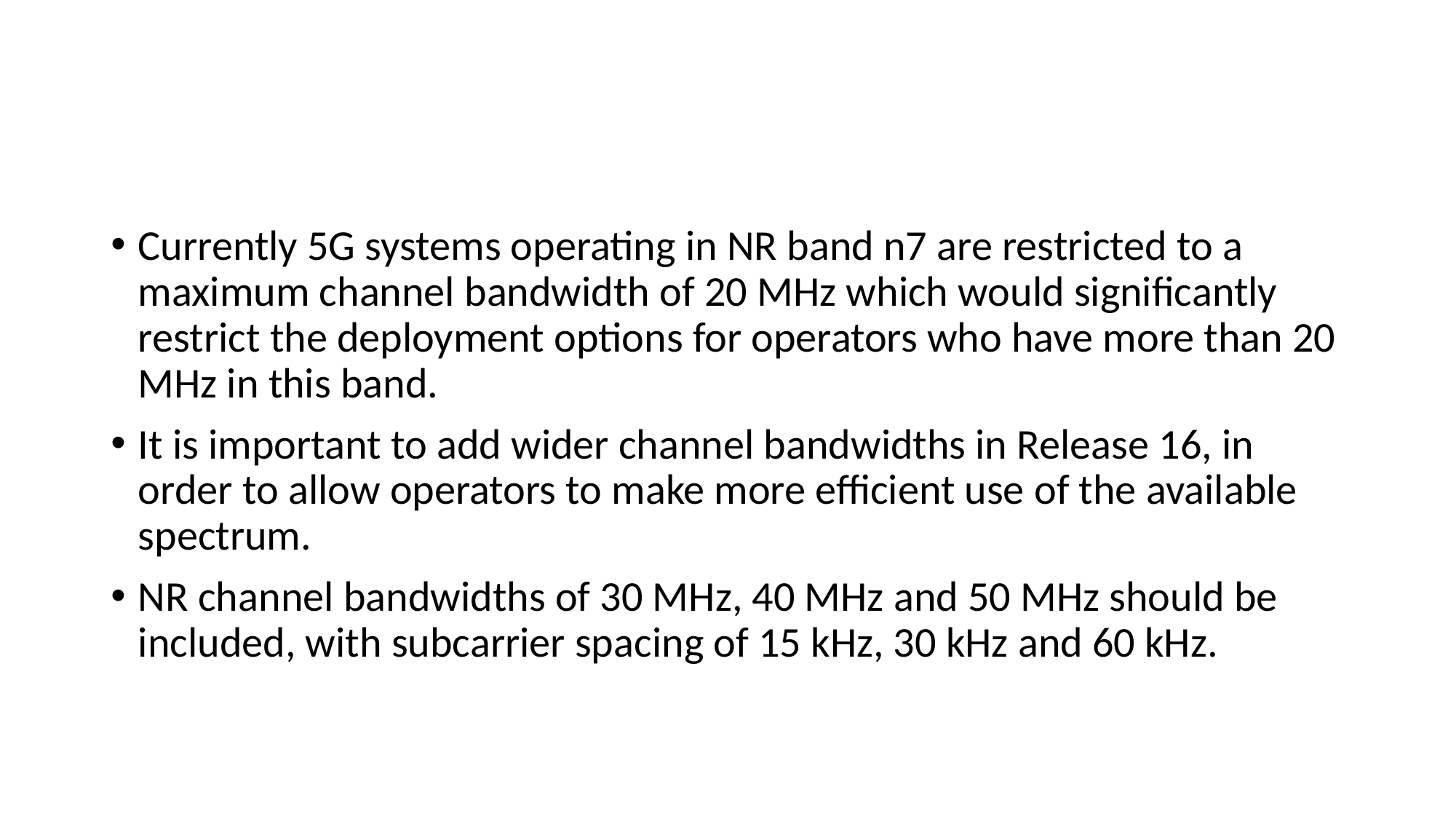

#
Currently 5G systems operating in NR band n7 are restricted to a maximum channel bandwidth of 20 MHz which would significantly restrict the deployment options for operators who have more than 20 MHz in this band.
It is important to add wider channel bandwidths in Release 16, in order to allow operators to make more efficient use of the available spectrum.
NR channel bandwidths of 30 MHz, 40 MHz and 50 MHz should be included, with subcarrier spacing of 15 kHz, 30 kHz and 60 kHz.